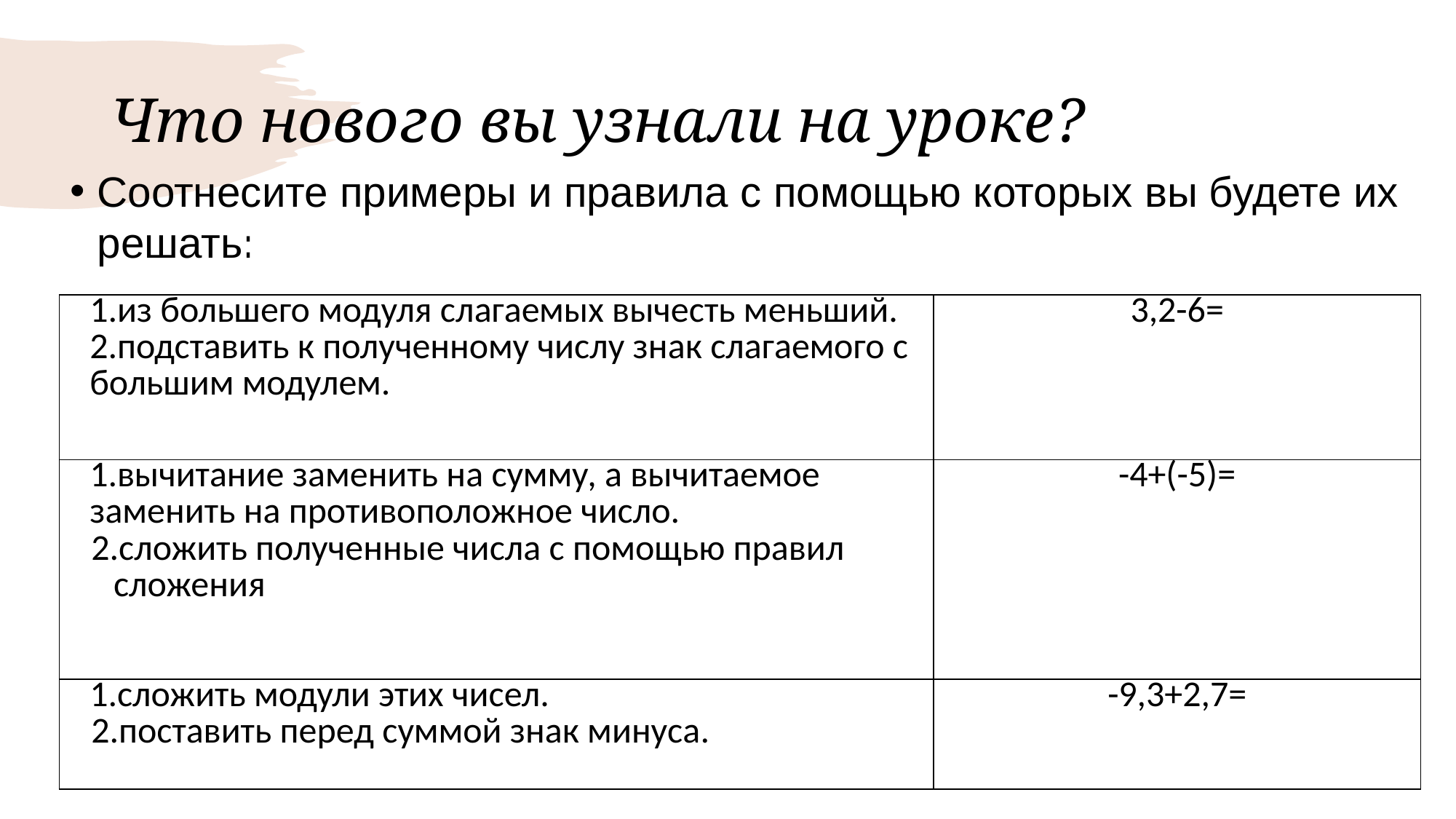

# Что нового вы узнали на уроке?
Соотнесите примеры и правила с помощью которых вы будете их решать:

| 1.из большего модуля слагаемых вычесть меньший. 2.подставить к полученному числу знак слагаемого с большим модулем. | 3,2-6= |
| --- | --- |
| 1.вычитание заменить на сумму, а вычитаемое заменить на противоположное число. 2.сложить полученные числа с помощью правил сложения | -4+(-5)= |
| 1.сложить модули этих чисел. 2.поставить перед суммой знак минуса. | -9,3+2,7= |